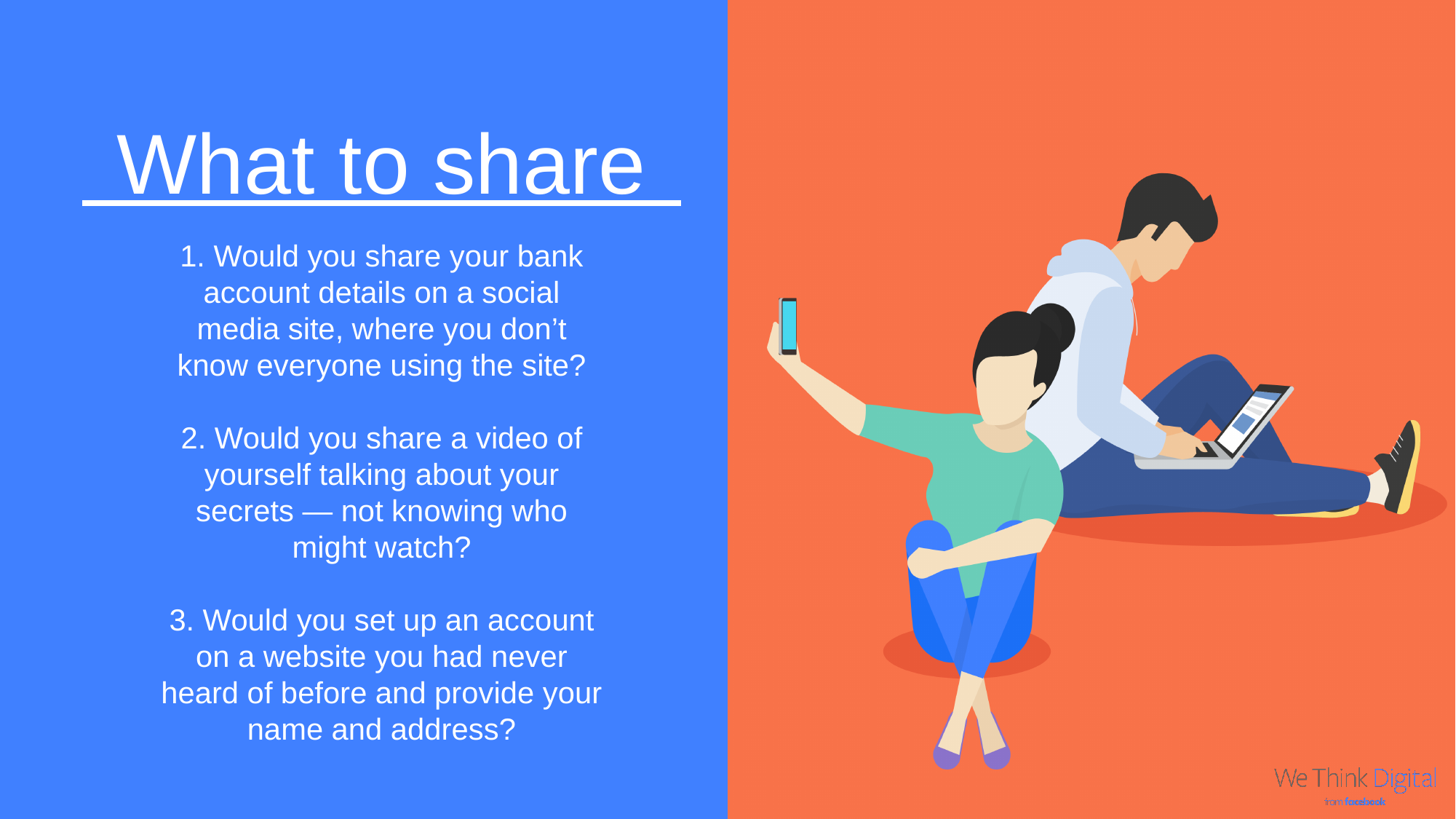

What to share

1. Would you share your bank account details on a social media site, where you don’t know everyone using the site?

2. Would you share a video of yourself talking about your secrets — not knowing who might watch?

3. Would you set up an account on a website you had never heard of before and provide your name and address?